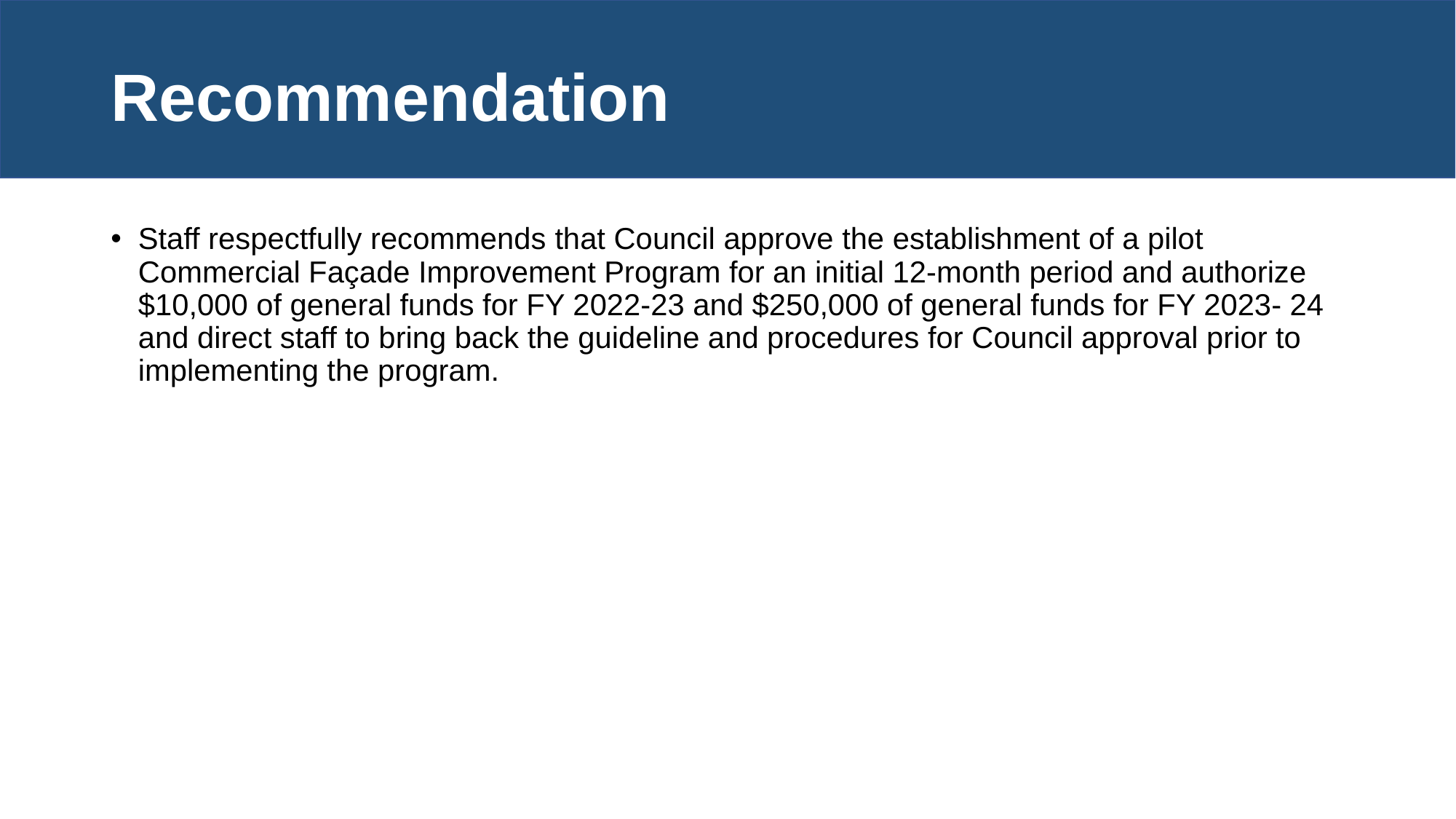

# Recommendation
Staff respectfully recommends that Council approve the establishment of a pilot Commercial Façade Improvement Program for an initial 12-month period and authorize $10,000 of general funds for FY 2022-23 and $250,000 of general funds for FY 2023- 24 and direct staff to bring back the guideline and procedures for Council approval prior to implementing the program.